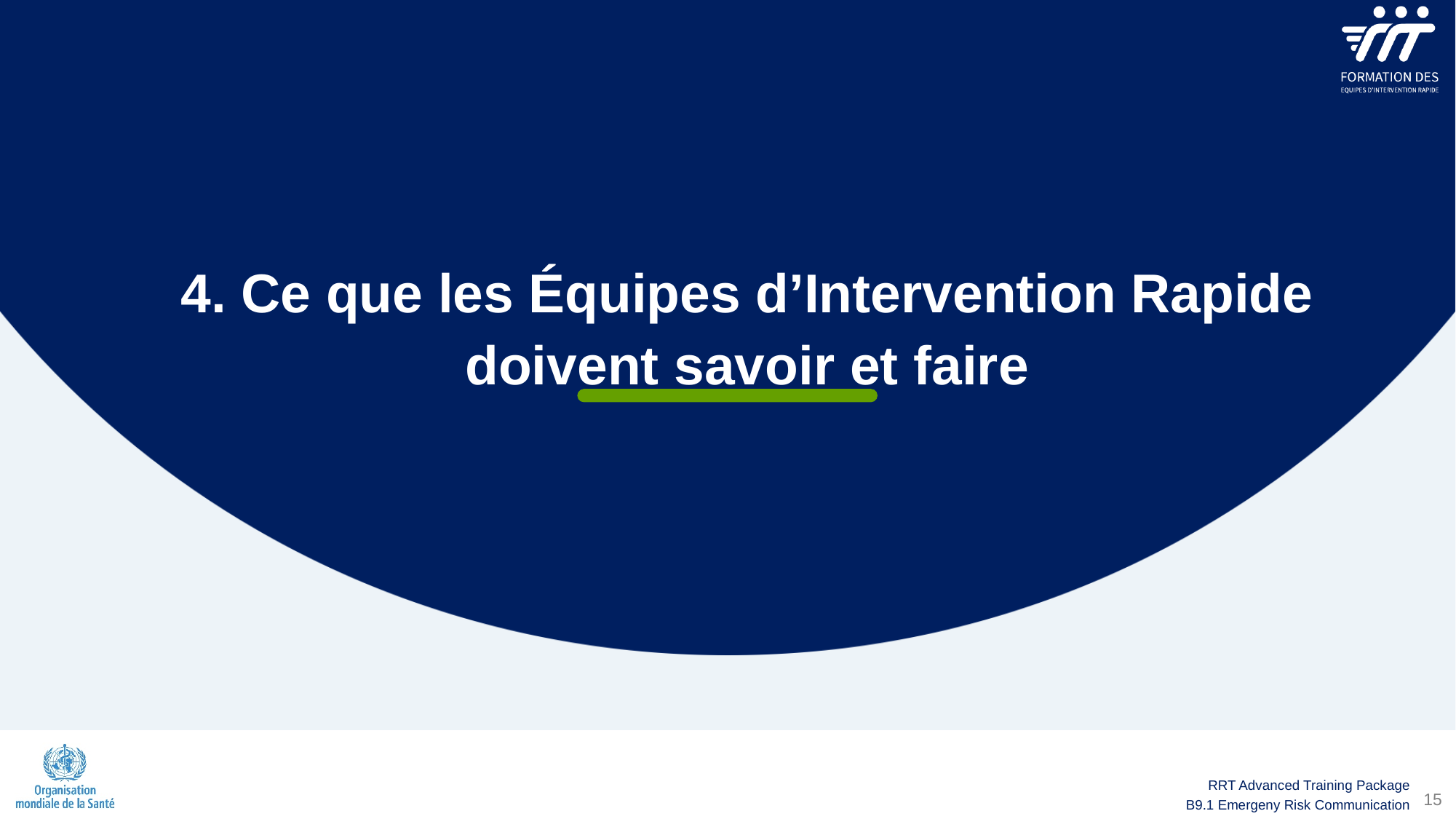

4. Ce que les Équipes d’Intervention Rapide doivent savoir et faire